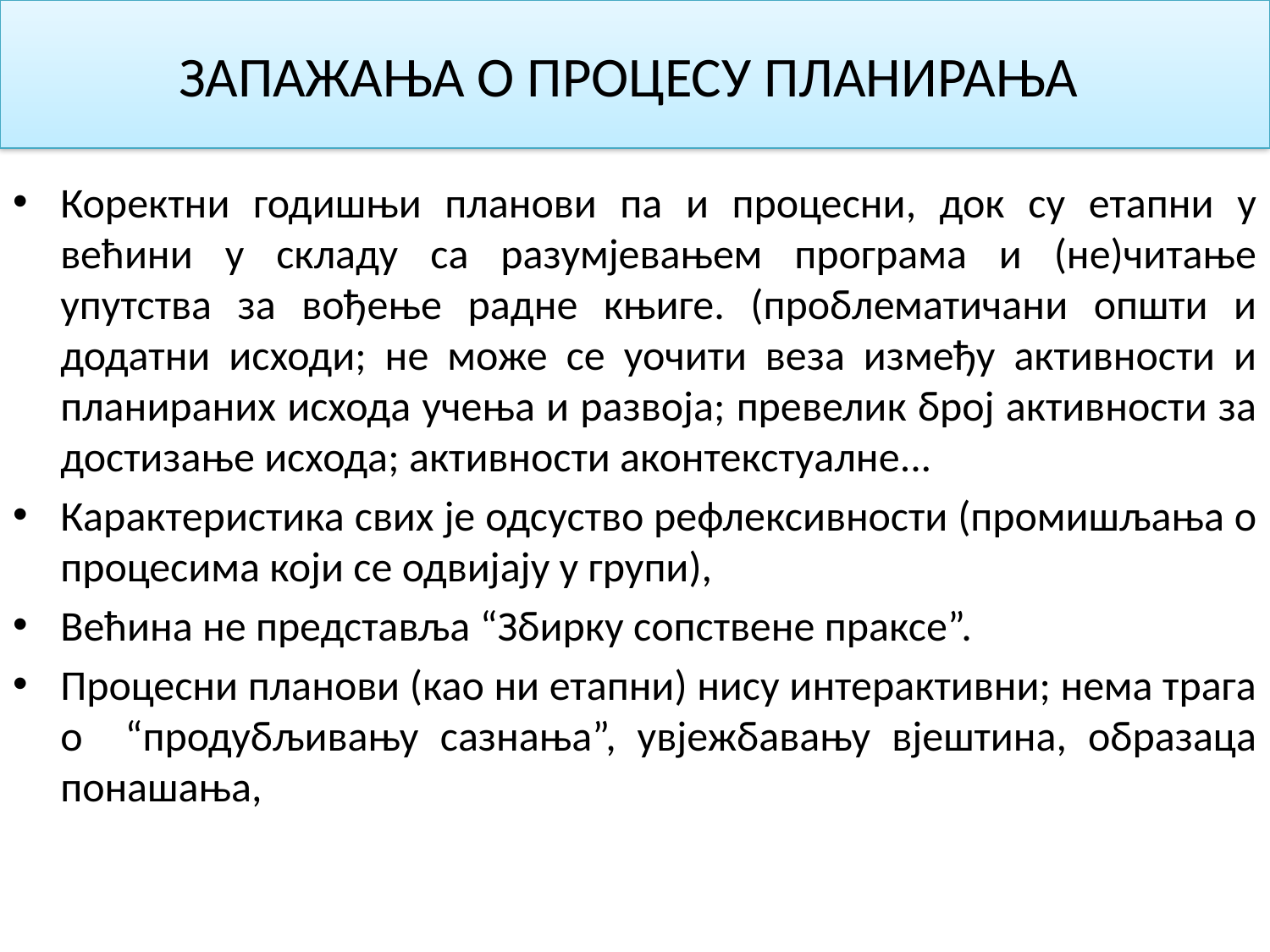

ЗАПАЖАЊА О ПРОЦЕСУ ПЛАНИРАЊА
Коректни годишњи планови па и процесни, док су етапни у већини у складу са разумјевањем програма и (не)читање упутства за вођење радне књиге. (проблематичани општи и додатни исходи; не може се уочити веза између активности и планираних исхода учења и развоја; превелик број активности за достизање исхода; активности аконтекстуалне...
Карактеристика свих је одсуство рефлексивности (промишљања о процесима који се одвијају у групи),
Већина не представља “Збирку сопствене праксе”.
Процесни планови (као ни етапни) нису интерактивни; нема трага о  “продубљивању сазнања”, увјежбавању вјештина, образаца понашања,